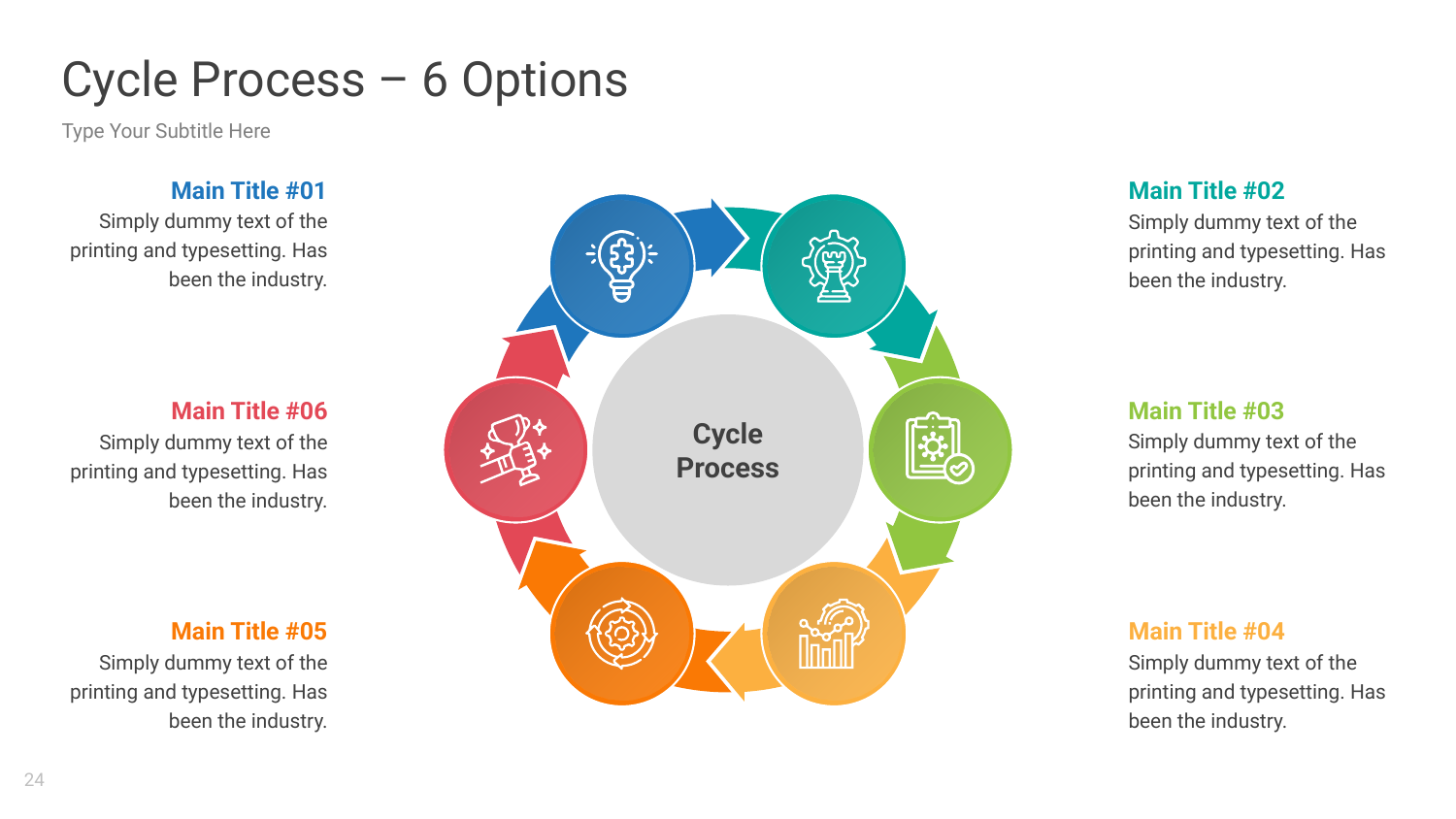

# Cycle Process – 6 Options
Type Your Subtitle Here
Main Title #01
Simply dummy text of the printing and typesetting. Has been the industry.
Main Title #02
Simply dummy text of the printing and typesetting. Has been the industry.

Cycle Process

Main Title #06
Simply dummy text of the printing and typesetting. Has been the industry.
Main Title #03
Simply dummy text of the printing and typesetting. Has been the industry.

Main Title #05
Simply dummy text of the printing and typesetting. Has been the industry.
Main Title #04
Simply dummy text of the printing and typesetting. Has been the industry.